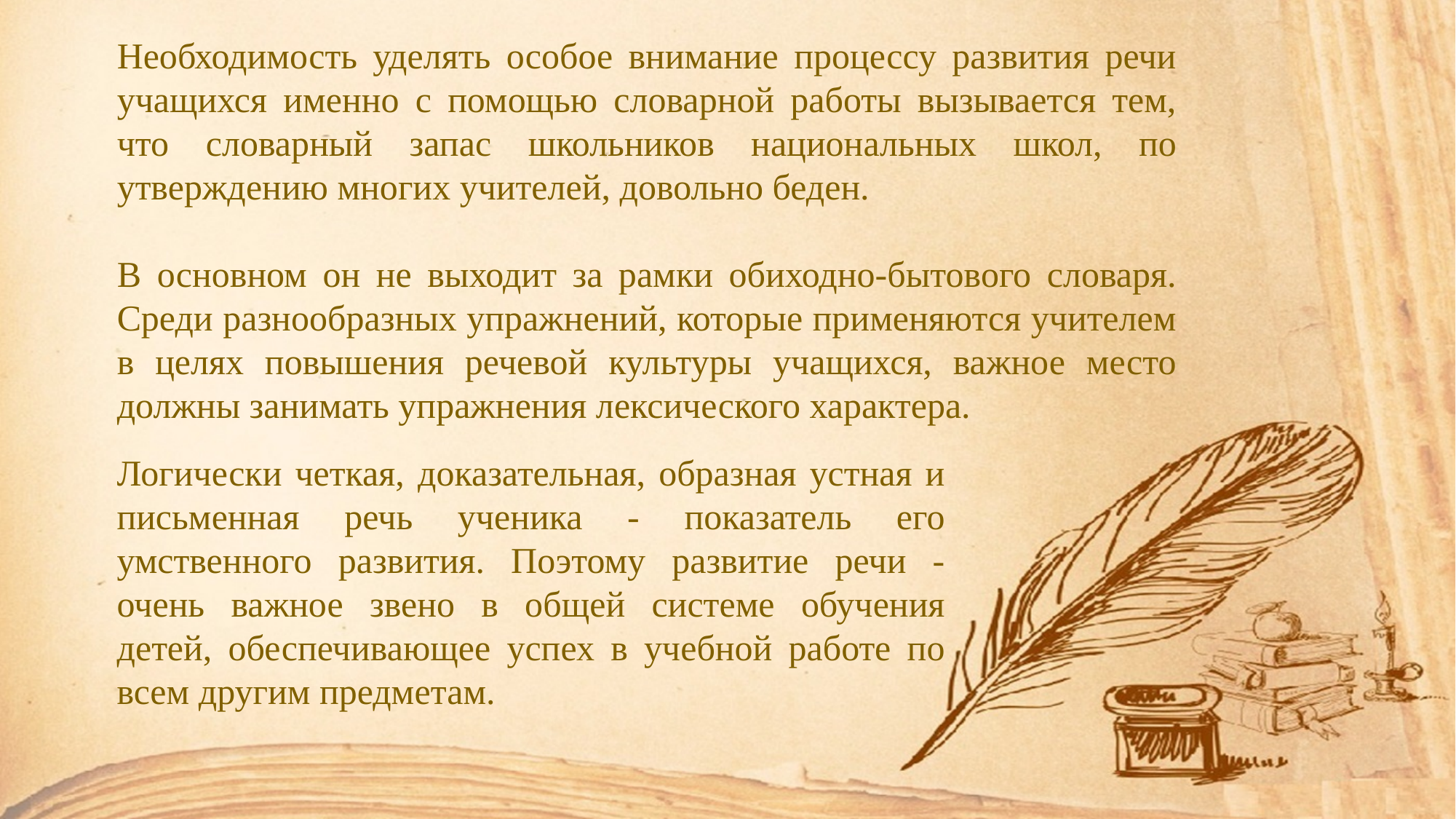

Необходимость уделять особое внимание процессу развития речи учащихся именно с помощью словарной работы вызывается тем, что словарный запас школьников национальных школ, по утверждению многих учителей, довольно беден.

В основном он не выходит за рамки обиходно-бытового словаря. Среди разнообразных упражнений, которые применяются учителем в целях повышения речевой культуры учащихся, важное место должны занимать упражнения лексического характера.
Логически четкая, доказательная, образная устная и письменная речь ученика - показатель его умственного развития. Поэтому развитие речи - очень важное звено в общей системе обучения детей, обеспечивающее успех в учебной работе по всем другим предметам.